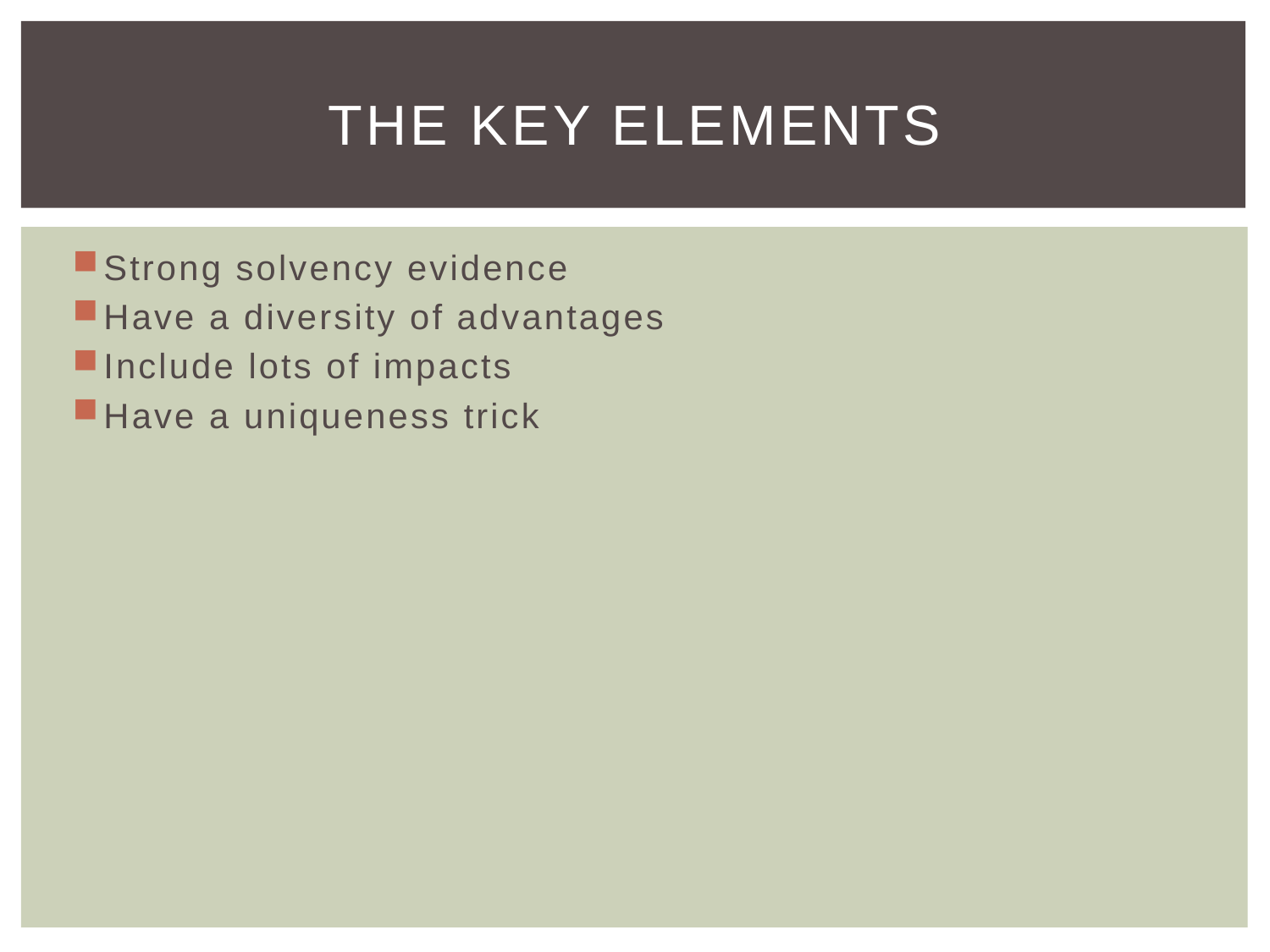

# The key elements
Strong solvency evidence
Have a diversity of advantages
Include lots of impacts
Have a uniqueness trick